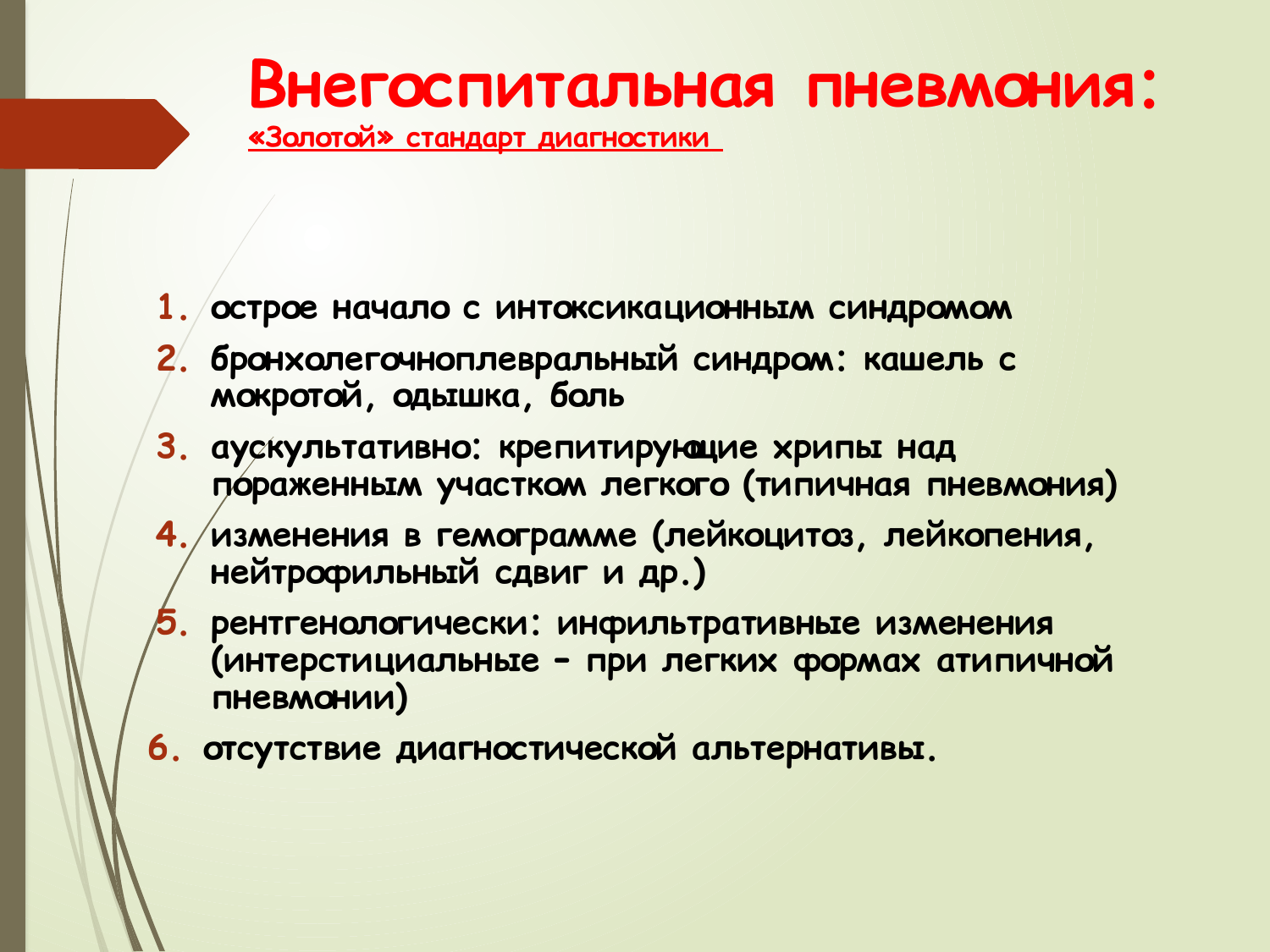

# Внегоспитальная пневмония: «Золотой» стандарт диагностики

острое начало с интоксикационным синдромом
бронхолегочноплевральный синдром: кашель с мокротой, одышка, боль
аускультативно: крепитирующие хрипы над пораженным участком легкого (типичная пневмония)
изменения в гемограмме (лейкоцитоз, лейкопения, нейтрофильный сдвиг и др.)
рентгенологически: инфильтративные изменения (интерстициальные – при легких формах атипичной пневмонии)
отсутствие диагностической альтернативы.